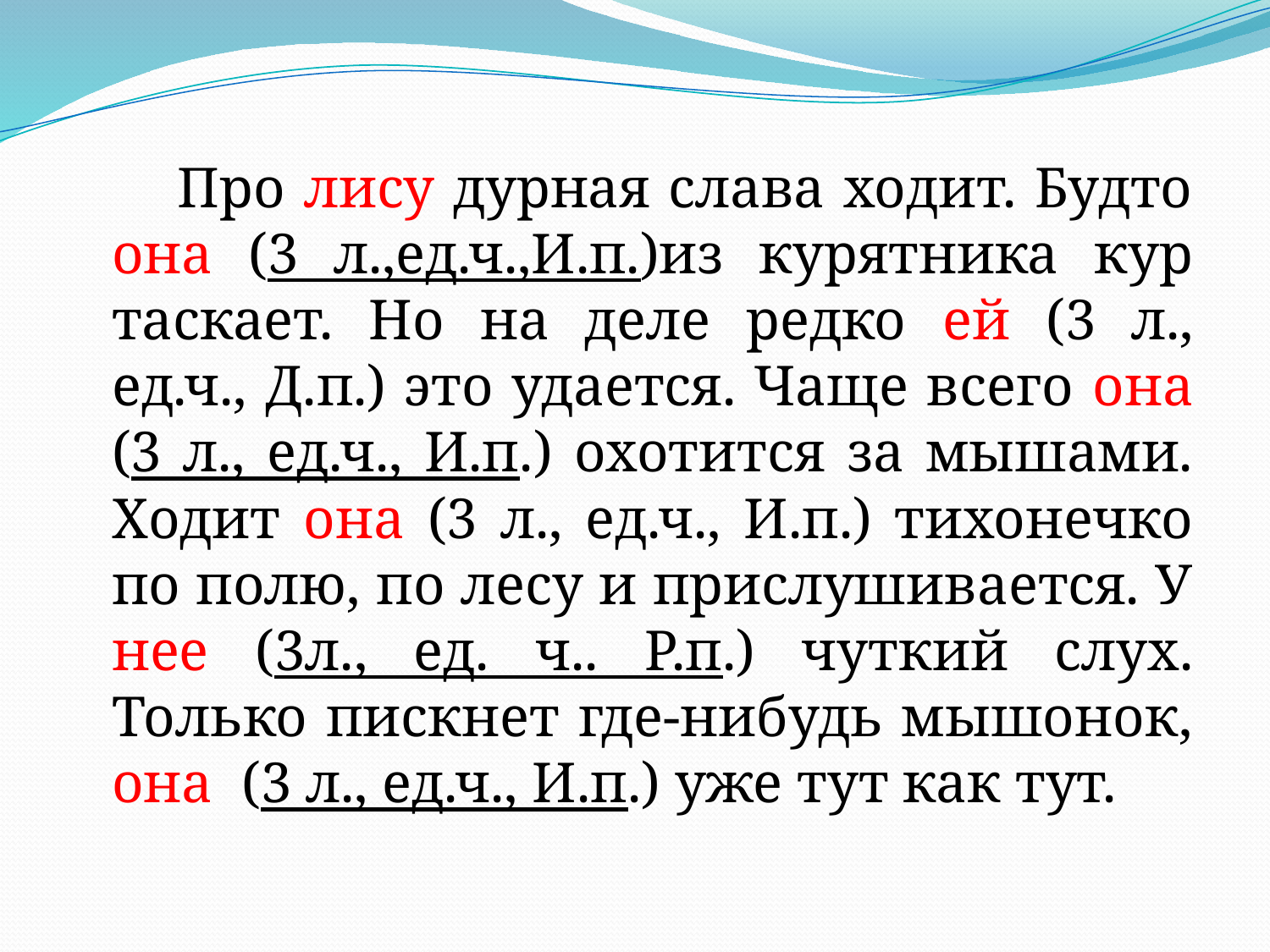

#
       Про лису дурная слава ходит. Будто она (3 л.,ед.ч.,И.п.)из курятника кур таскает. Но на деле редко ей (3 л., ед.ч., Д.п.) это удается. Чаще всего она (3 л., ед.ч., И.п.) охотится за мышами. Ходит она (3 л., ед.ч., И.п.) тихонечко по полю, по лесу и прислушивается. У нее (3л., ед. ч.. Р.п.) чуткий слух. Только пискнет где-нибудь мышонок, она  (3 л., ед.ч., И.п.) уже тут как тут.